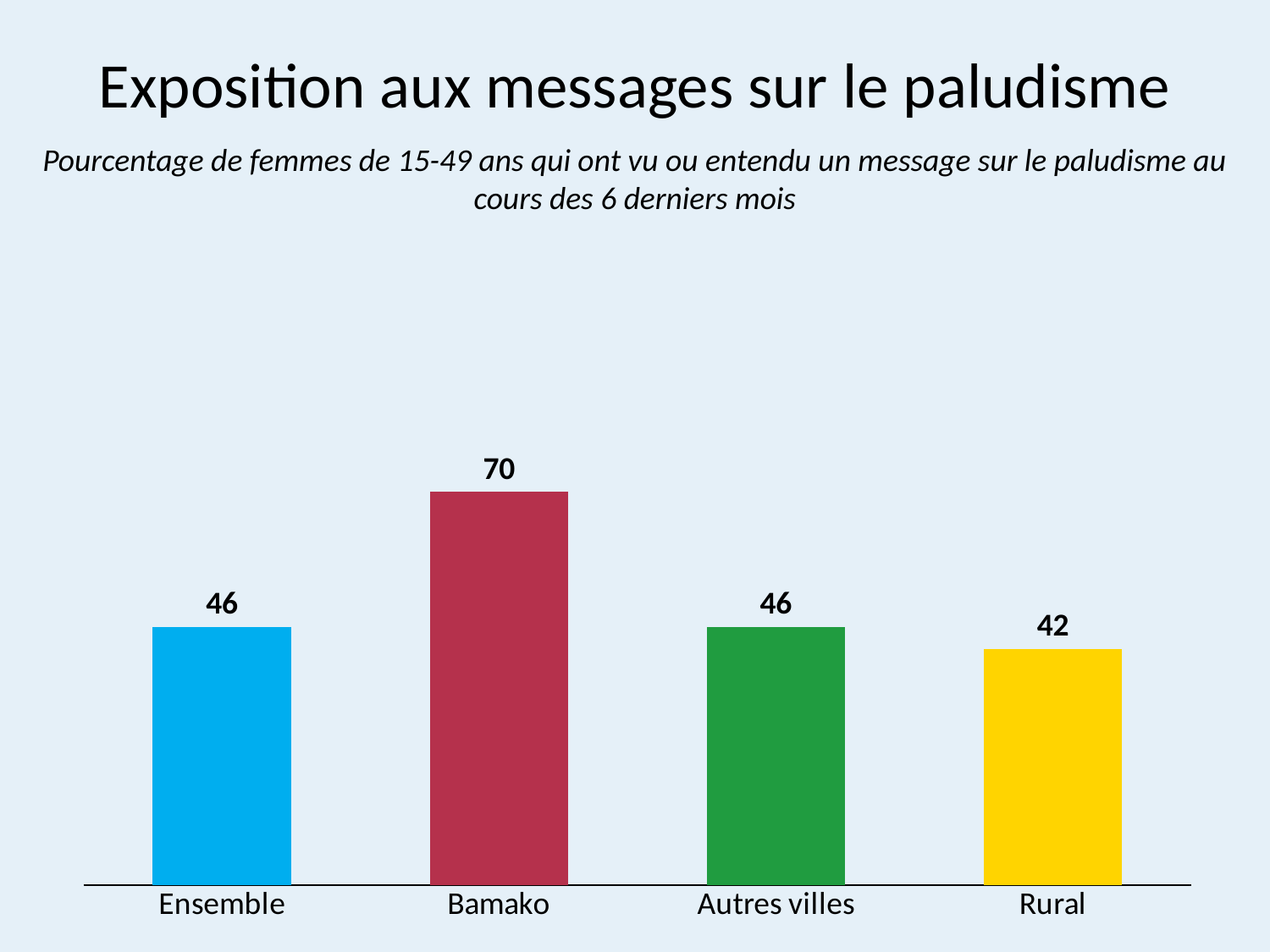

# Exposition aux messages sur le paludisme
Pourcentage de femmes de 15-49 ans qui ont vu ou entendu un message sur le paludisme au cours des 6 derniers mois

### Chart

| Category | Series 1 |
|---|---|
| Ensemble | 46.0 |
| Bamako | 70.0 |
| Autres villes | 46.0 |
| Rural | 42.0 |